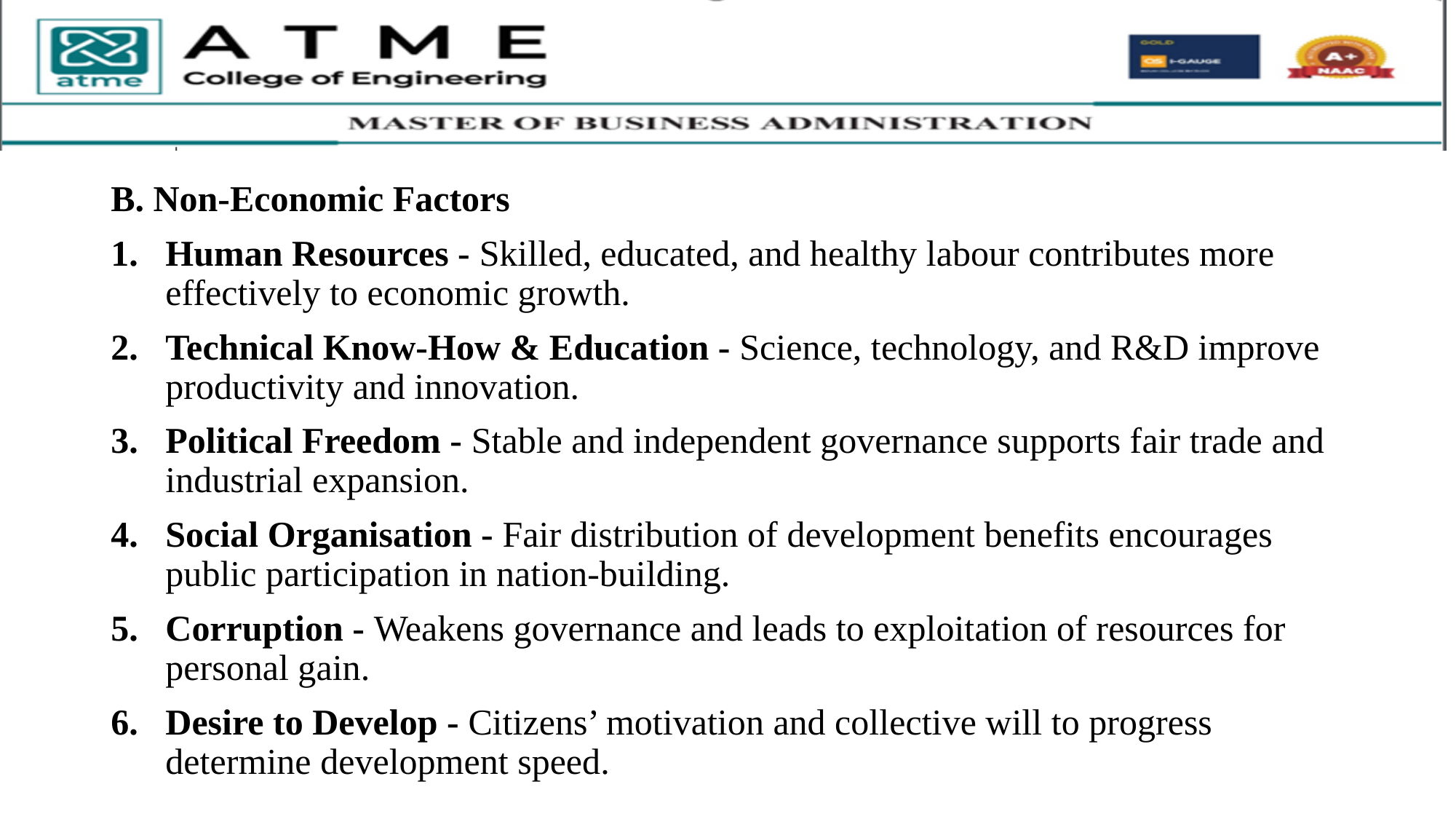

B. Non-Economic Factors
Human Resources - Skilled, educated, and healthy labour contributes more effectively to economic growth.
Technical Know-How & Education - Science, technology, and R&D improve productivity and innovation.
Political Freedom - Stable and independent governance supports fair trade and industrial expansion.
Social Organisation - Fair distribution of development benefits encourages public participation in nation-building.
Corruption - Weakens governance and leads to exploitation of resources for personal gain.
Desire to Develop - Citizens’ motivation and collective will to progress determine development speed.